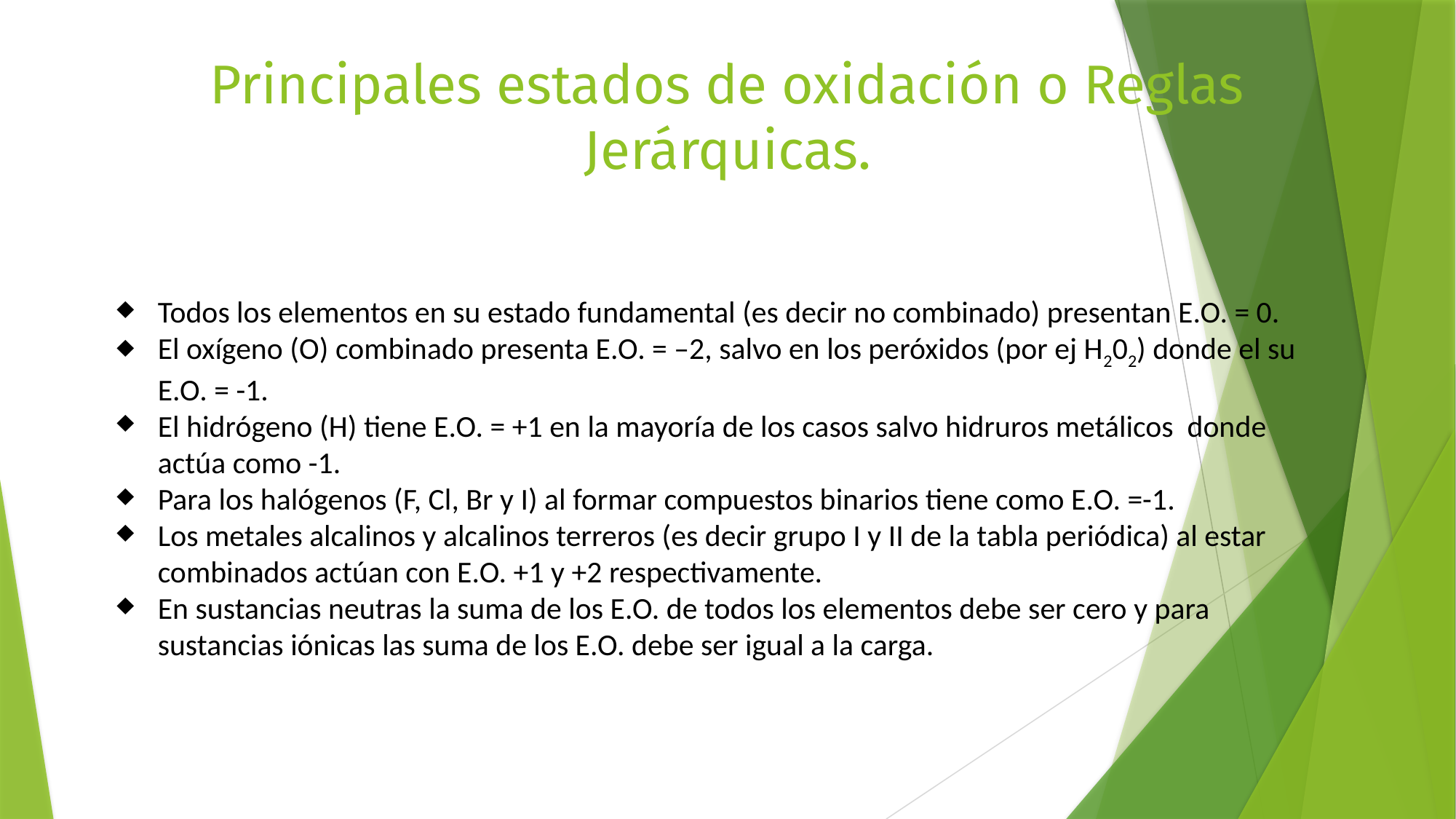

# Principales estados de oxidación o Reglas Jerárquicas.
Todos los elementos en su estado fundamental (es decir no combinado) presentan E.O. = 0.
El oxígeno (O) combinado presenta E.O. = –2, salvo en los peróxidos (por ej H202) donde el su E.O. = -1.
El hidrógeno (H) tiene E.O. = +1 en la mayoría de los casos salvo hidruros metálicos  donde actúa como -1.
Para los halógenos (F, Cl, Br y I) al formar compuestos binarios tiene como E.O. =-1.
Los metales alcalinos y alcalinos terreros (es decir grupo I y II de la tabla periódica) al estar combinados actúan con E.O. +1 y +2 respectivamente.
En sustancias neutras la suma de los E.O. de todos los elementos debe ser cero y para sustancias iónicas las suma de los E.O. debe ser igual a la carga.